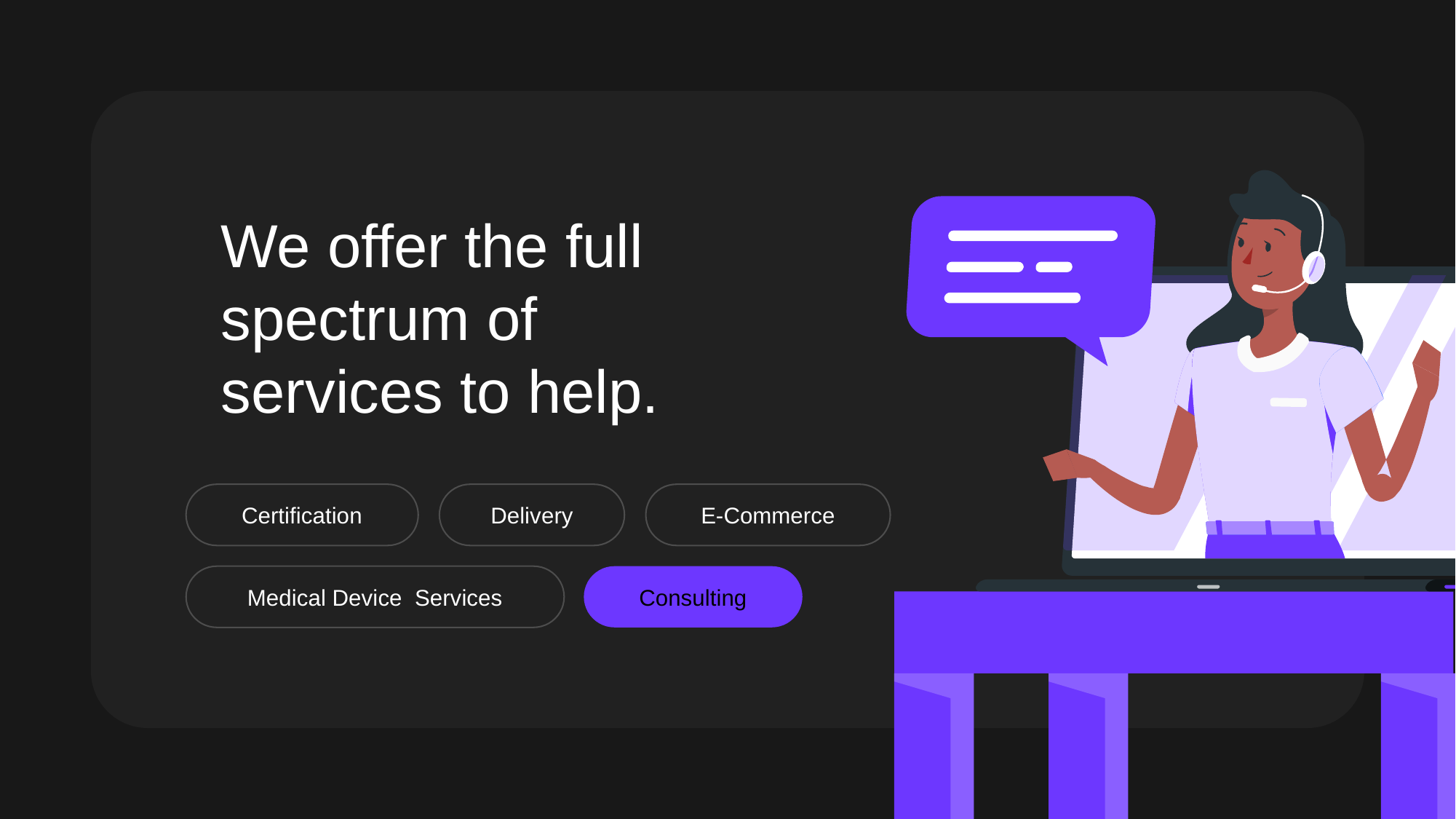

We offer the full
spectrum of
services to help.
Certification
Delivery
E-Commerce
Medical Device  Services
Consulting